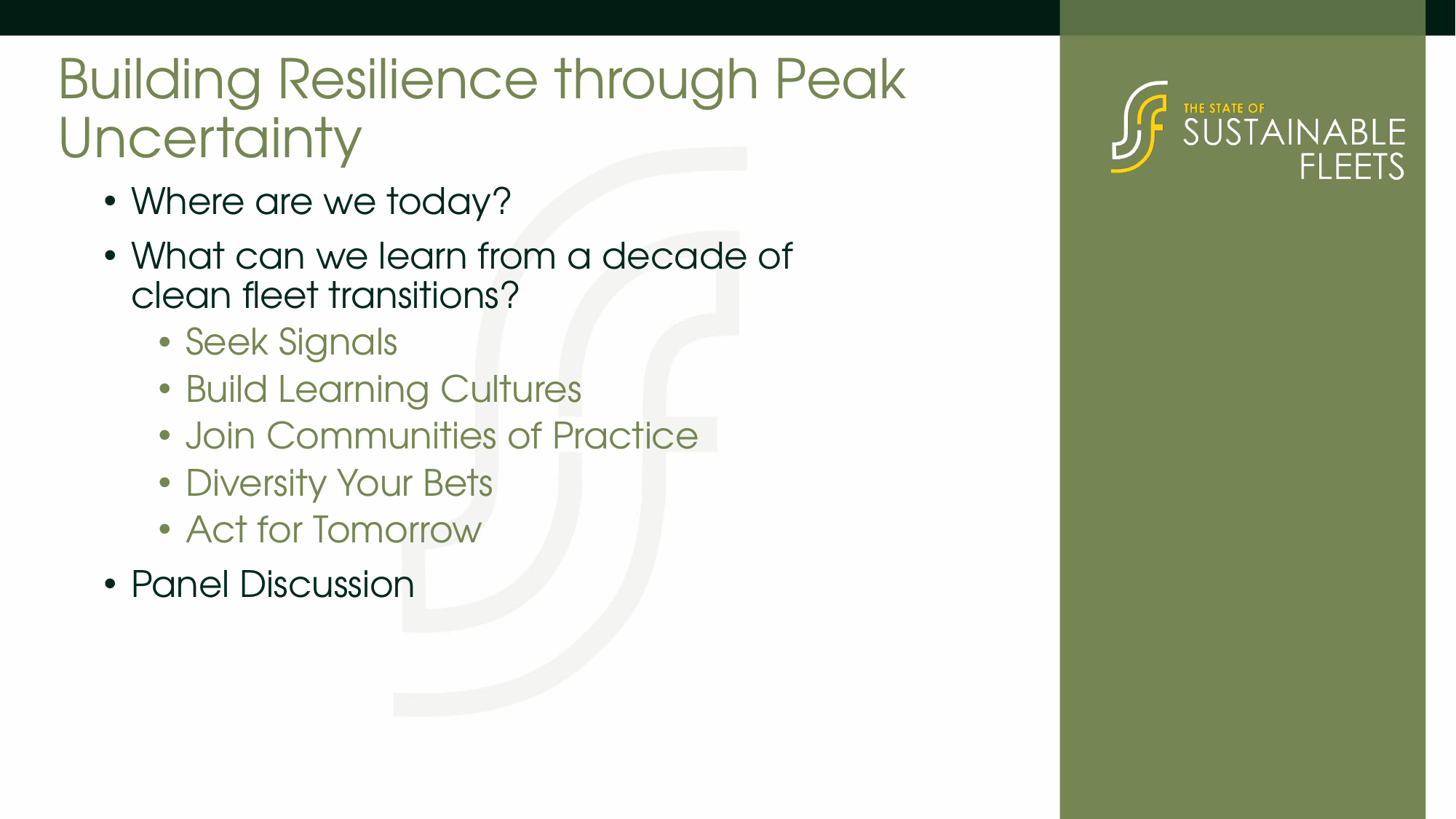

# Building Resilience through Peak Uncertainty
Where are we today?
What can we learn from a decade of clean fleet transitions?
Seek Signals
Build Learning Cultures
Join Communities of Practice
Diversity Your Bets
Act for Tomorrow
Panel Discussion